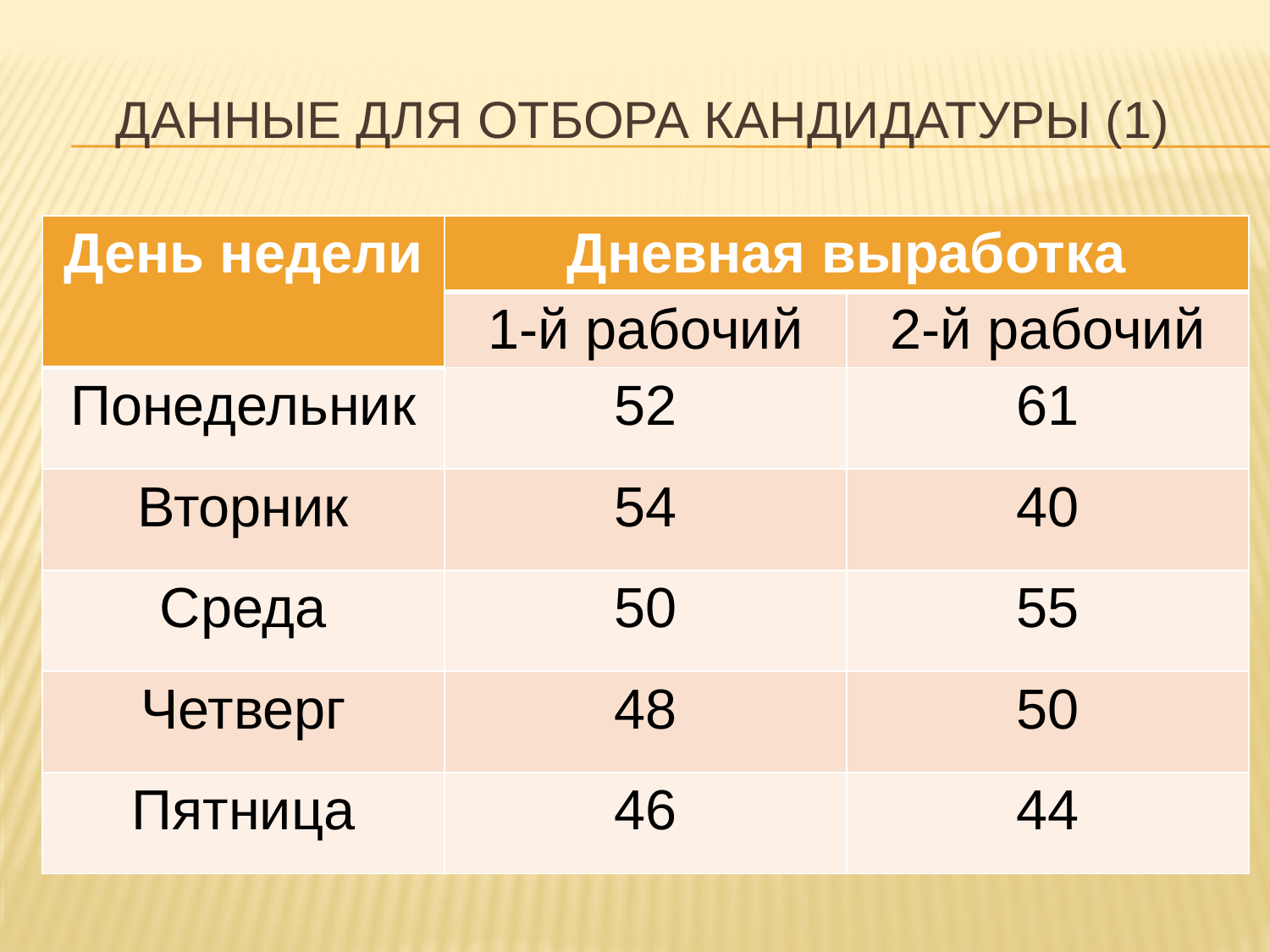

# Данные для отбора кандидатуры (1)
| День недели | Дневная выработка |  |
| --- | --- | --- |
|  | 1-й рабочий | 2-й рабочий |
| Понедельник | 52 | 61 |
| Вторник | 54 | 40 |
| Среда | 50 | 55 |
| Четверг | 48 | 50 |
| Пятница | 46 | 44 |